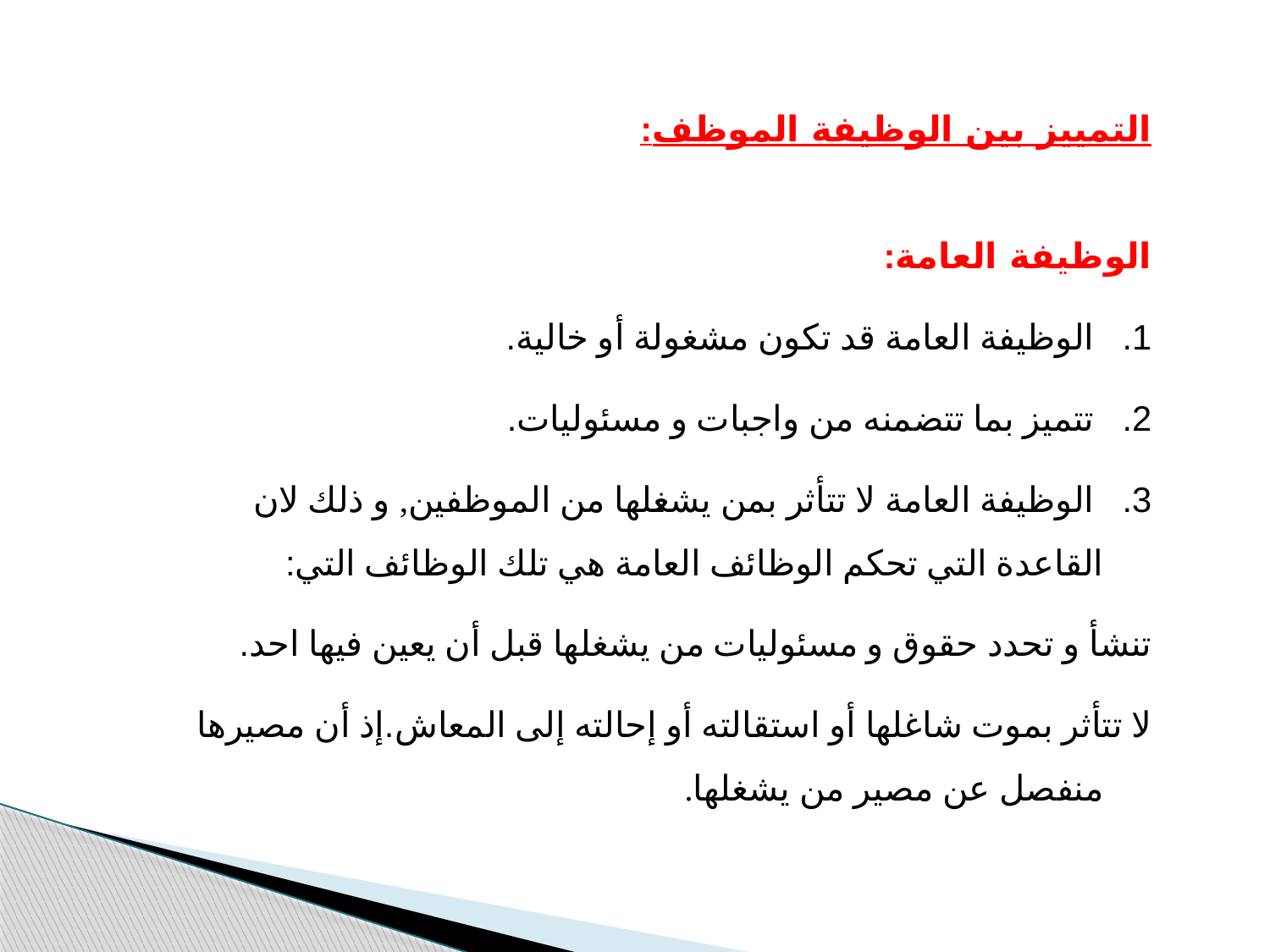

التمييز بين الوظيفة الموظف:
الوظيفة العامة:
 الوظيفة العامة قد تكون مشغولة أو خالية.
 تتميز بما تتضمنه من واجبات و مسئوليات.
 الوظيفة العامة لا تتأثر بمن يشغلها من الموظفين, و ذلك لان القاعدة التي تحكم الوظائف العامة هي تلك الوظائف التي:
تنشأ و تحدد حقوق و مسئوليات من يشغلها قبل أن يعين فيها احد.
لا تتأثر بموت شاغلها أو استقالته أو إحالته إلى المعاش.إذ أن مصيرها منفصل عن مصير من يشغلها.